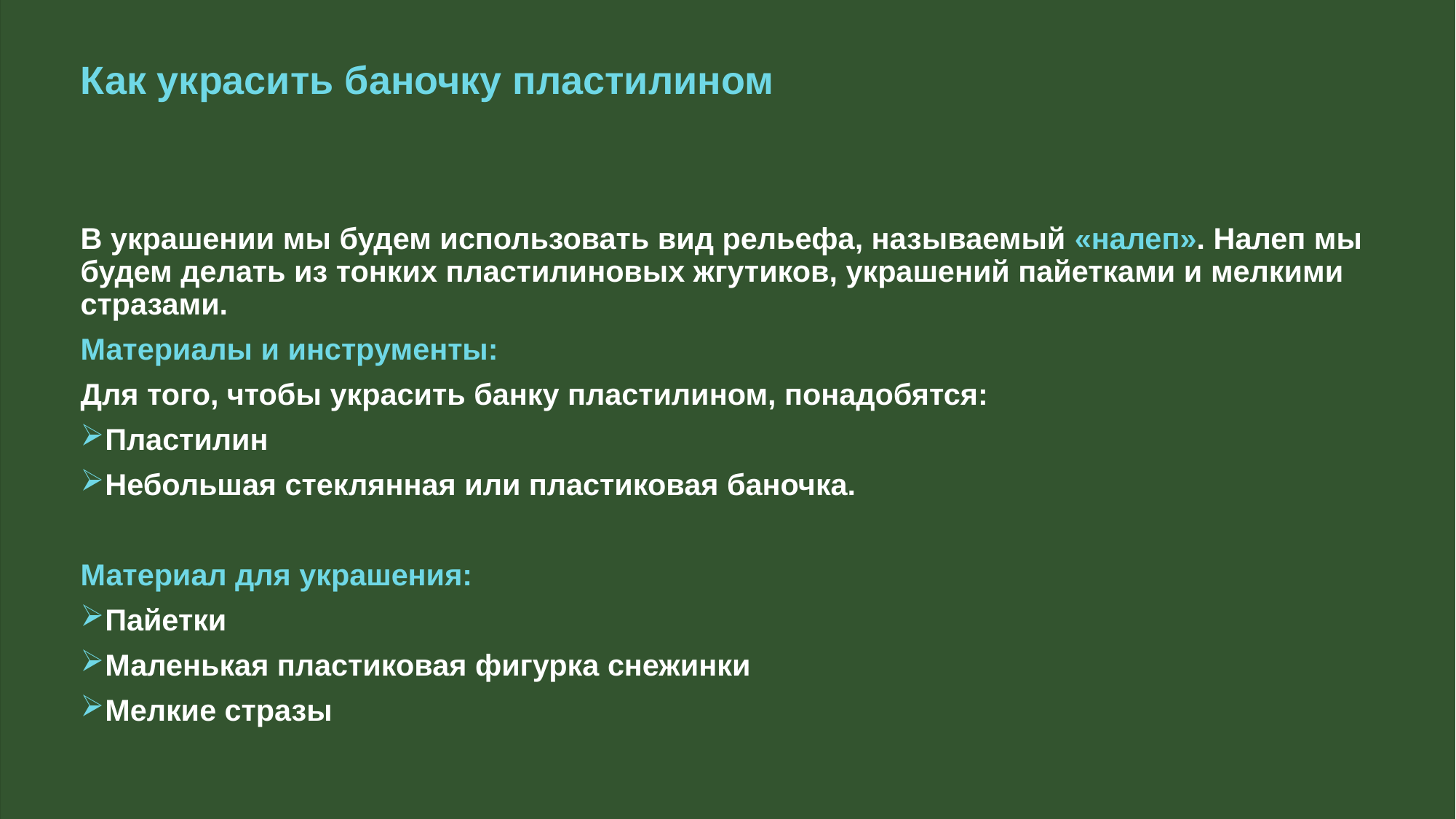

# Как украсить баночку пластилином
В украшении мы будем использовать вид рельефа, называемый «налеп». Налеп мы будем делать из тонких пластилиновых жгутиков, украшений пайетками и мелкими стразами.
Материалы и инструменты:
Для того, чтобы украсить банку пластилином, понадобятся:
Пластилин
Небольшая стеклянная или пластиковая баночка.

Материал для украшения:
Пайетки
Маленькая пластиковая фигурка снежинки
Мелкие стразы